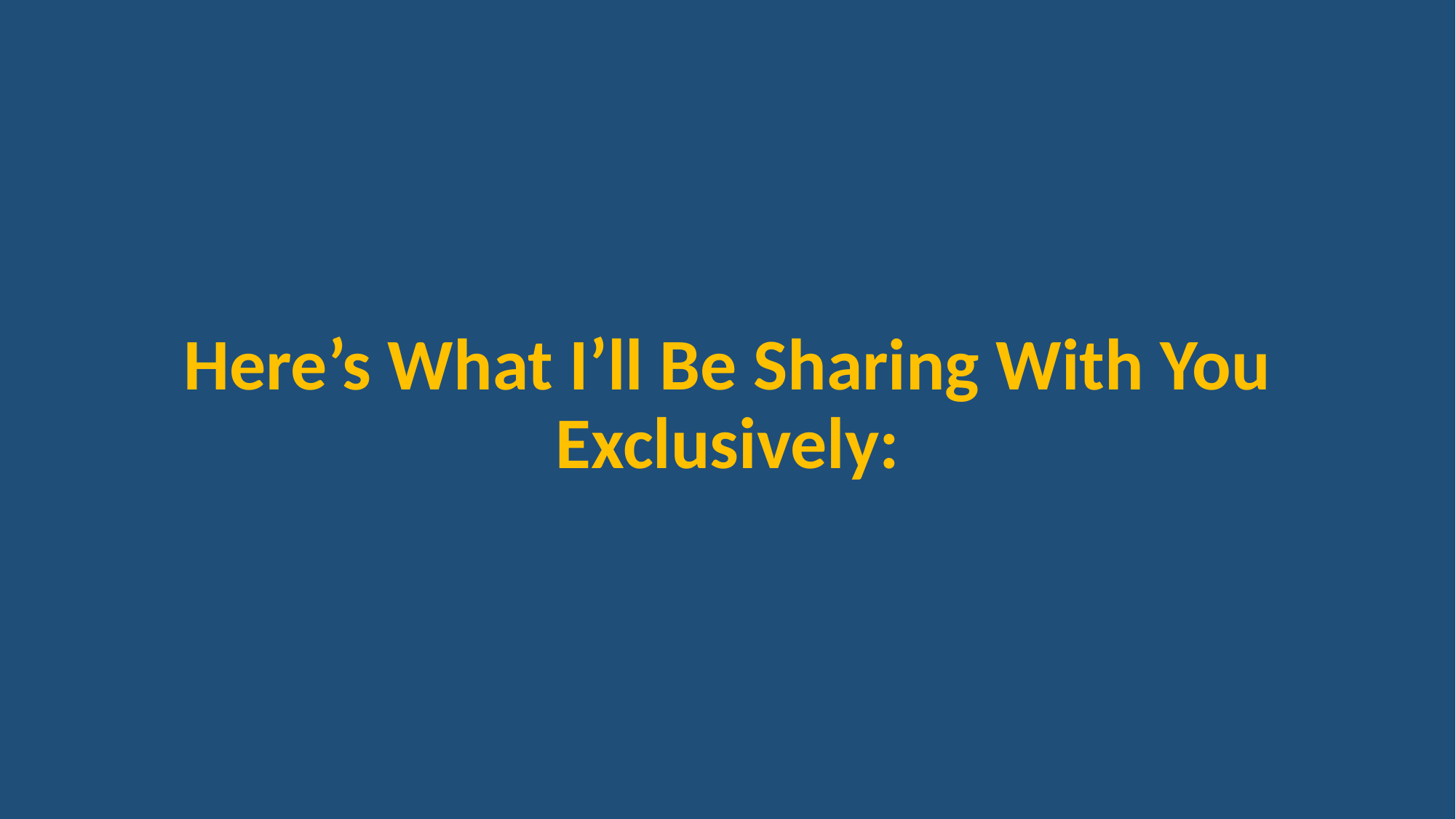

# Here’s What I’ll Be Sharing With You Exclusively: